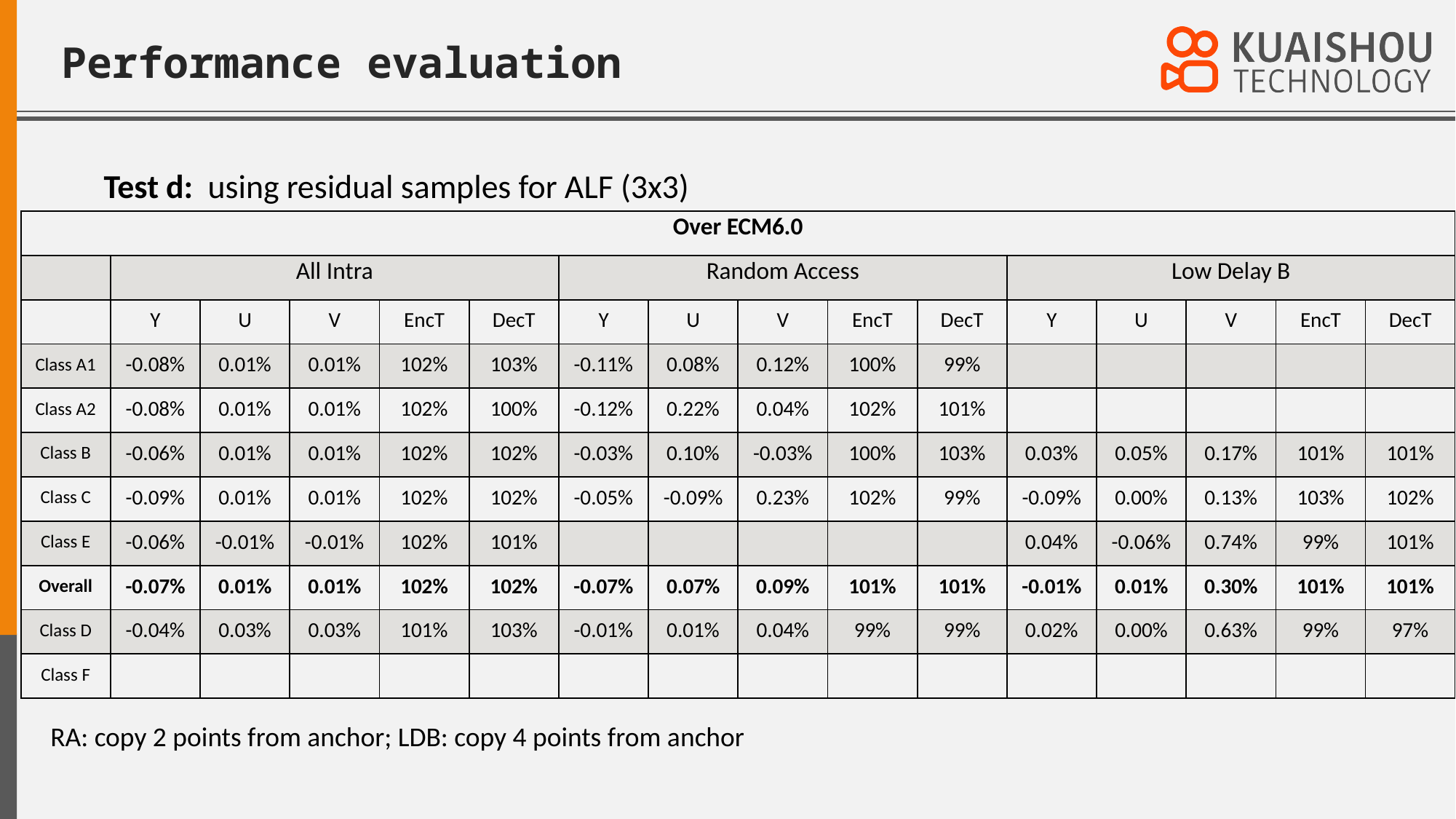

# Performance evaluation
Test d:  using residual samples for ALF (3x3)
| Over ECM6.0 |  |  |  |  |  |  |  |  |  |  |  |  |  |  |  |
| --- | --- | --- | --- | --- | --- | --- | --- | --- | --- | --- | --- | --- | --- | --- | --- |
|  | All Intra |  |  |  |  | Random Access |  |  |  |  | Low Delay B |  |  |  |  |
|  | Y | U | V | EncT | DecT | Y | U | V | EncT | DecT | Y | U | V | EncT | DecT |
| Class A1 | -0.08% | 0.01% | 0.01% | 102% | 103% | -0.11% | 0.08% | 0.12% | 100% | 99% |  |  |  |  |  |
| Class A2 | -0.08% | 0.01% | 0.01% | 102% | 100% | -0.12% | 0.22% | 0.04% | 102% | 101% |  |  |  |  |  |
| Class B | -0.06% | 0.01% | 0.01% | 102% | 102% | -0.03% | 0.10% | -0.03% | 100% | 103% | 0.03% | 0.05% | 0.17% | 101% | 101% |
| Class C | -0.09% | 0.01% | 0.01% | 102% | 102% | -0.05% | -0.09% | 0.23% | 102% | 99% | -0.09% | 0.00% | 0.13% | 103% | 102% |
| Class E | -0.06% | -0.01% | -0.01% | 102% | 101% |  |  |  |  |  | 0.04% | -0.06% | 0.74% | 99% | 101% |
| Overall | -0.07% | 0.01% | 0.01% | 102% | 102% | -0.07% | 0.07% | 0.09% | 101% | 101% | -0.01% | 0.01% | 0.30% | 101% | 101% |
| Class D | -0.04% | 0.03% | 0.03% | 101% | 103% | -0.01% | 0.01% | 0.04% | 99% | 99% | 0.02% | 0.00% | 0.63% | 99% | 97% |
| Class F |  |  |  |  |  |  |  |  |  |  |  |  |  |  |  |
RA: copy 2 points from anchor; LDB: copy 4 points from anchor